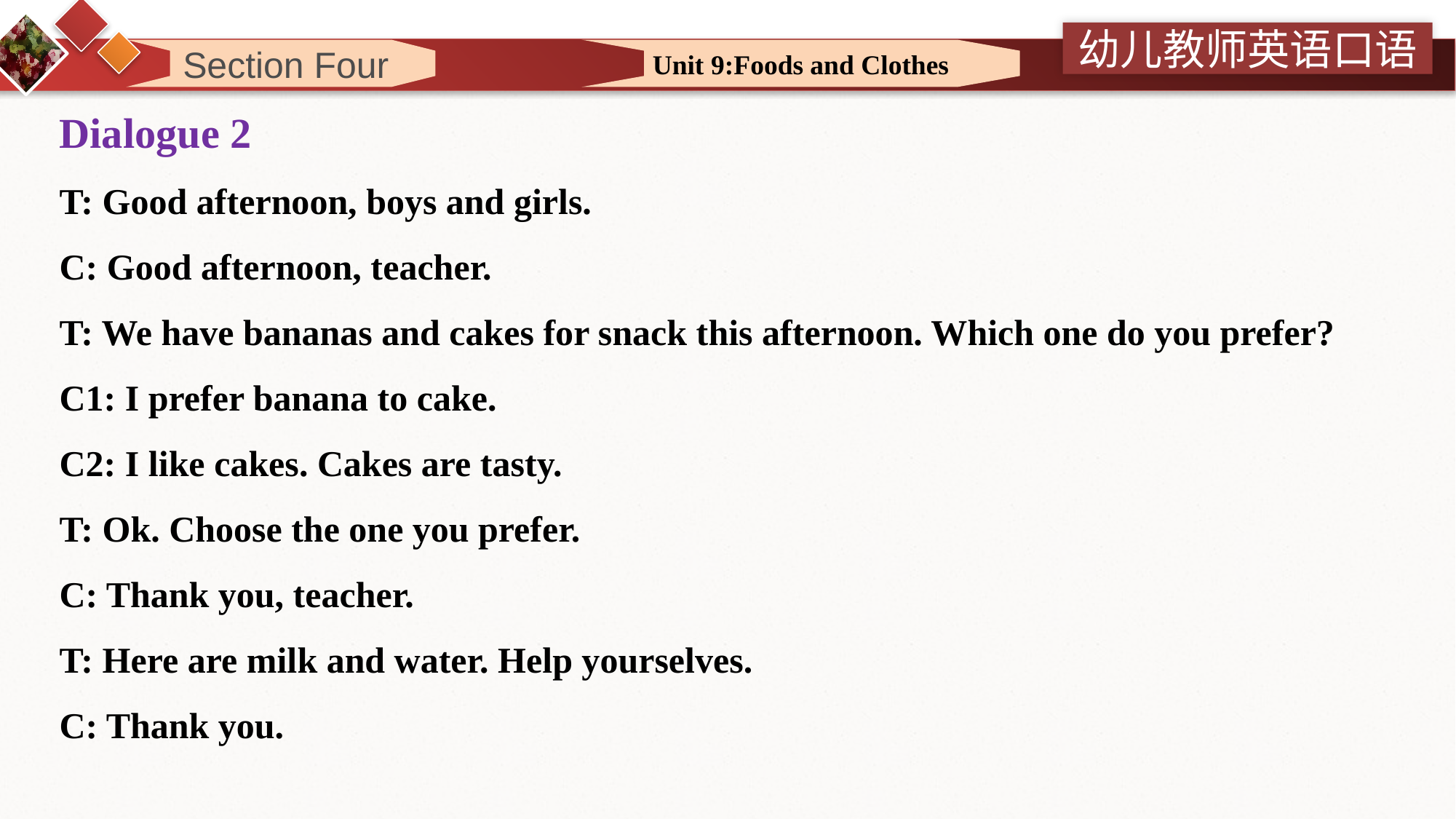

Section Four
Unit 9:Foods and Clothes
Dialogue 2
T: Good afternoon, boys and girls.
C: Good afternoon, teacher.
T: We have bananas and cakes for snack this afternoon. Which one do you prefer?
C1: I prefer banana to cake.
C2: I like cakes. Cakes are tasty.
T: Ok. Choose the one you prefer.
C: Thank you, teacher.
T: Here are milk and water. Help yourselves.
C: Thank you.